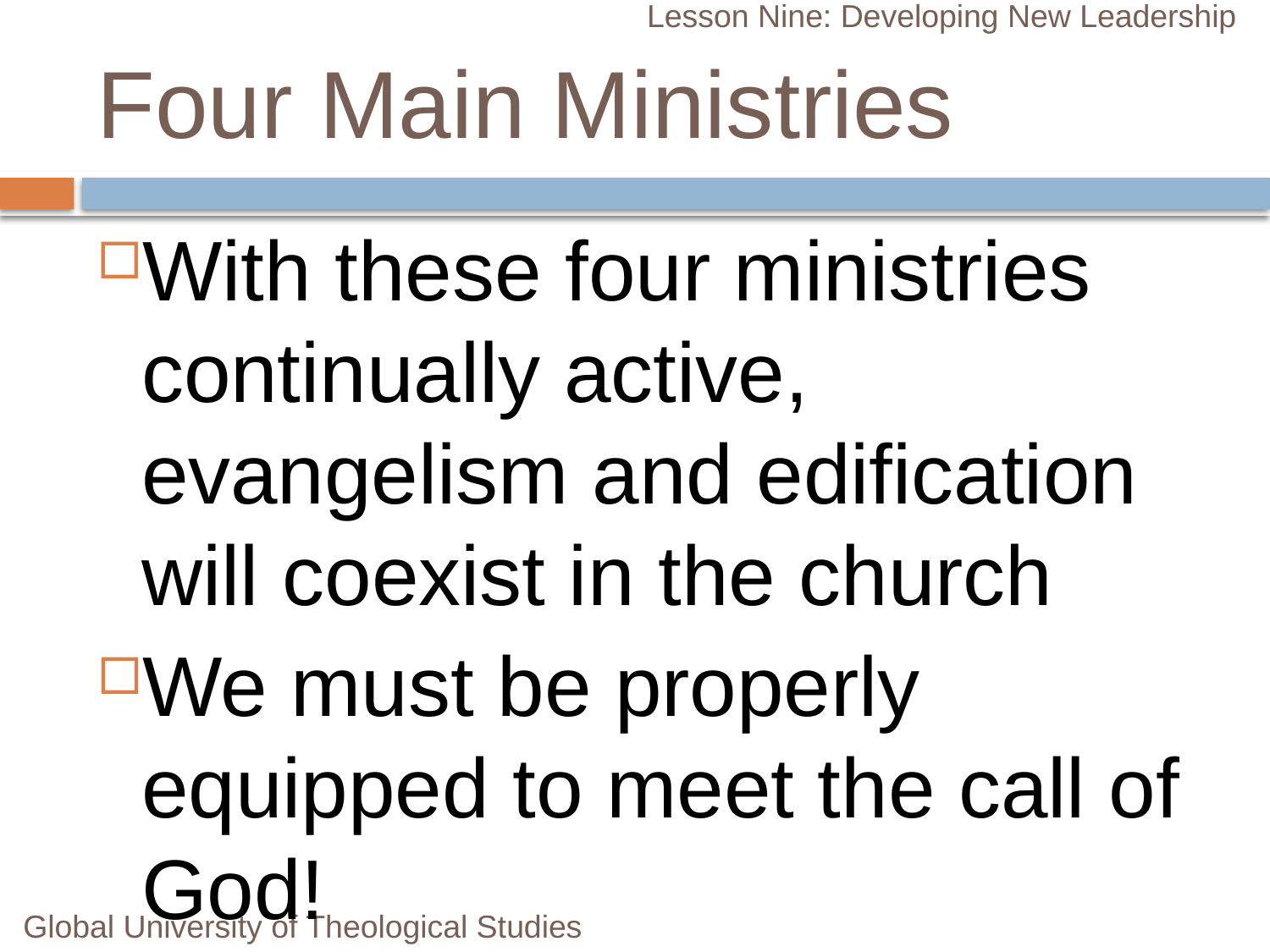

Lesson Nine: Developing New Leadership
# Four Main Ministries
With these four ministries continually active, evangelism and edification will coexist in the church
We must be properly equipped to meet the call of God!
Global University of Theological Studies